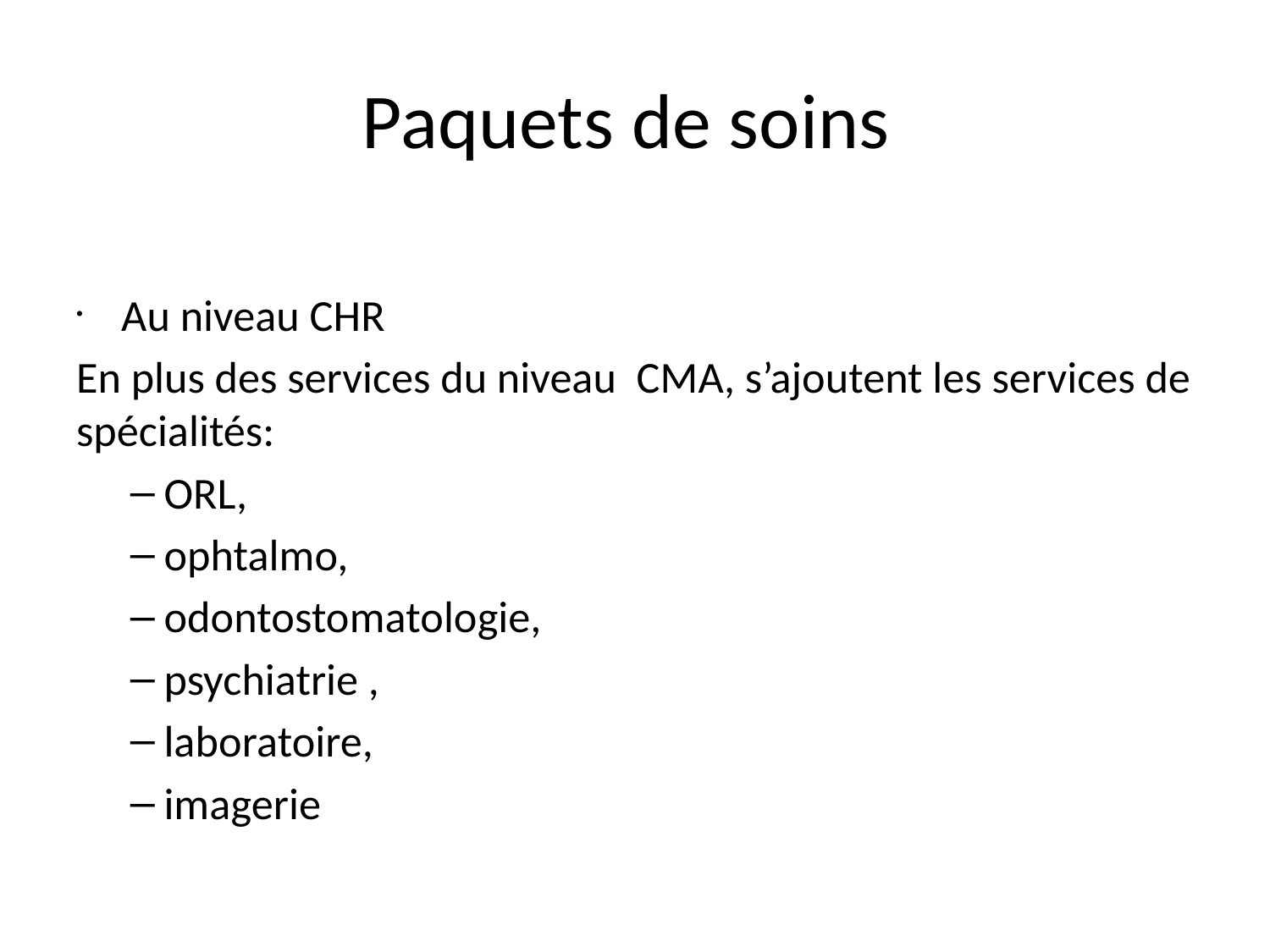

# Paquets de soins

 Au niveau CHR
En plus des services du niveau  CMA, s’ajoutent les services de spécialités:
ORL,
ophtalmo,
odontostomatologie,
psychiatrie ,
laboratoire,
imagerie